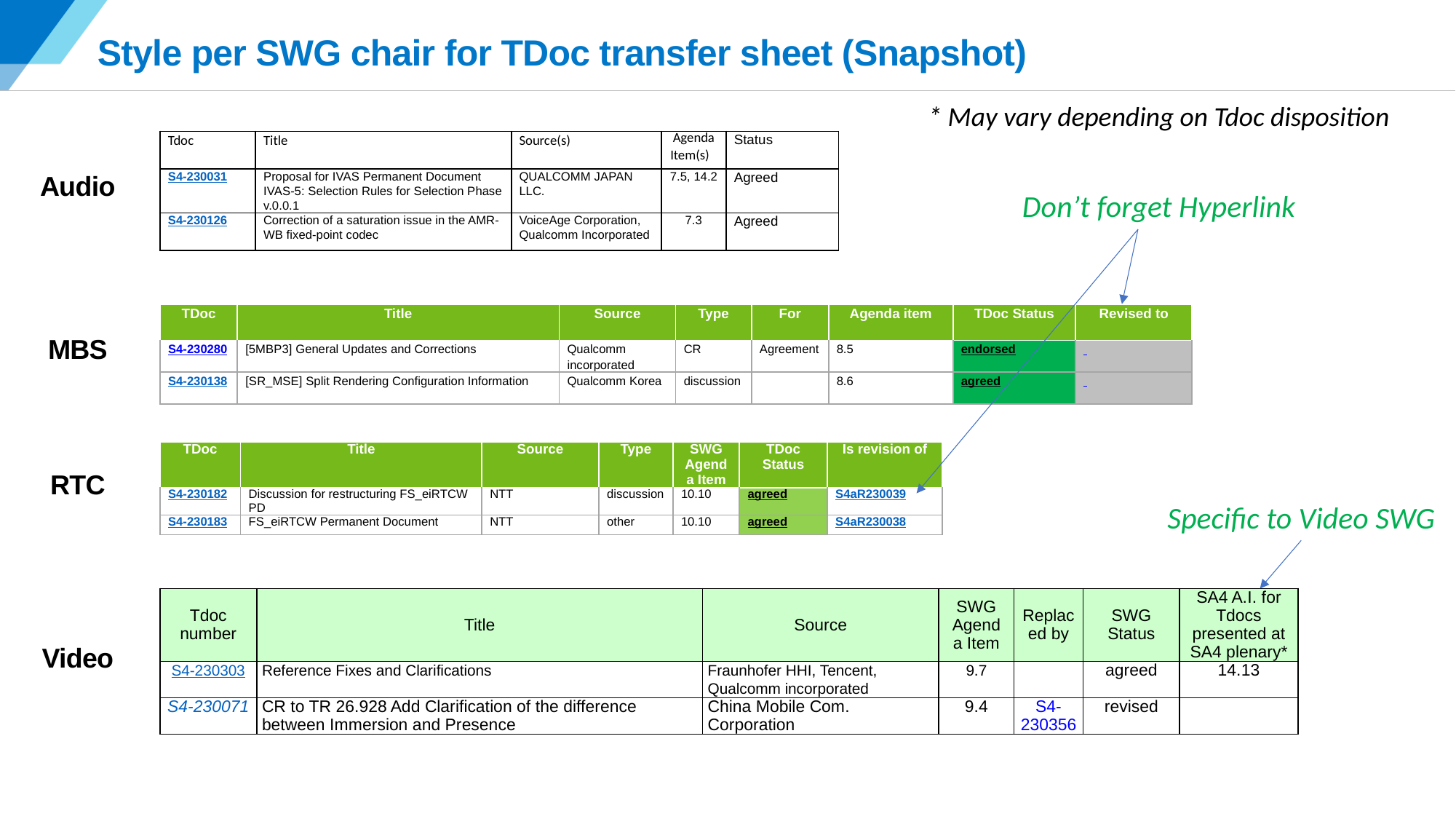

# Style per SWG chair for TDoc transfer sheet (Snapshot)
* May vary depending on Tdoc disposition
| Tdoc | Title | Source(s) | Agenda Item(s) | Status |
| --- | --- | --- | --- | --- |
| S4-230031 | Proposal for IVAS Permanent Document IVAS-5: Selection Rules for Selection Phase v.0.0.1 | QUALCOMM JAPAN LLC. | 7.5, 14.2 | Agreed |
| S4-230126 | Correction of a saturation issue in the AMR-WB fixed-point codec | VoiceAge Corporation, Qualcomm Incorporated | 7.3 | Agreed |
Audio
Don’t forget Hyperlink
| TDoc | Title | Source | Type | For | Agenda item | TDoc Status | Revised to |
| --- | --- | --- | --- | --- | --- | --- | --- |
| S4-230280 | [5MBP3] General Updates and Corrections | Qualcomm incorporated | CR | Agreement | 8.5 | endorsed |  |
| S4-230138 | [SR\_MSE] Split Rendering Configuration Information | Qualcomm Korea | discussion |  | 8.6 | agreed |  |
MBS
| TDoc | Title | Source | Type | SWG Agenda Item | TDoc Status | Is revision of |
| --- | --- | --- | --- | --- | --- | --- |
| S4-230182 | Discussion for restructuring FS\_eiRTCW PD | NTT | discussion | 10.10 | agreed | S4aR230039 |
| S4-230183 | FS\_eiRTCW Permanent Document | NTT | other | 10.10 | agreed | S4aR230038 |
RTC
Specific to Video SWG
| Tdoc number | Title | Source | SWG Agenda Item | Replaced by | SWG Status | SA4 A.I. for Tdocs presented at SA4 plenary\* |
| --- | --- | --- | --- | --- | --- | --- |
| S4-230303 | Reference Fixes and Clarifications | Fraunhofer HHI, Tencent, Qualcomm incorporated | 9.7 |  | agreed | 14.13 |
| S4-230071 | CR to TR 26.928 Add Clarification of the difference between Immersion and Presence | China Mobile Com. Corporation | 9.4 | S4-230356 | revised |  |
Video